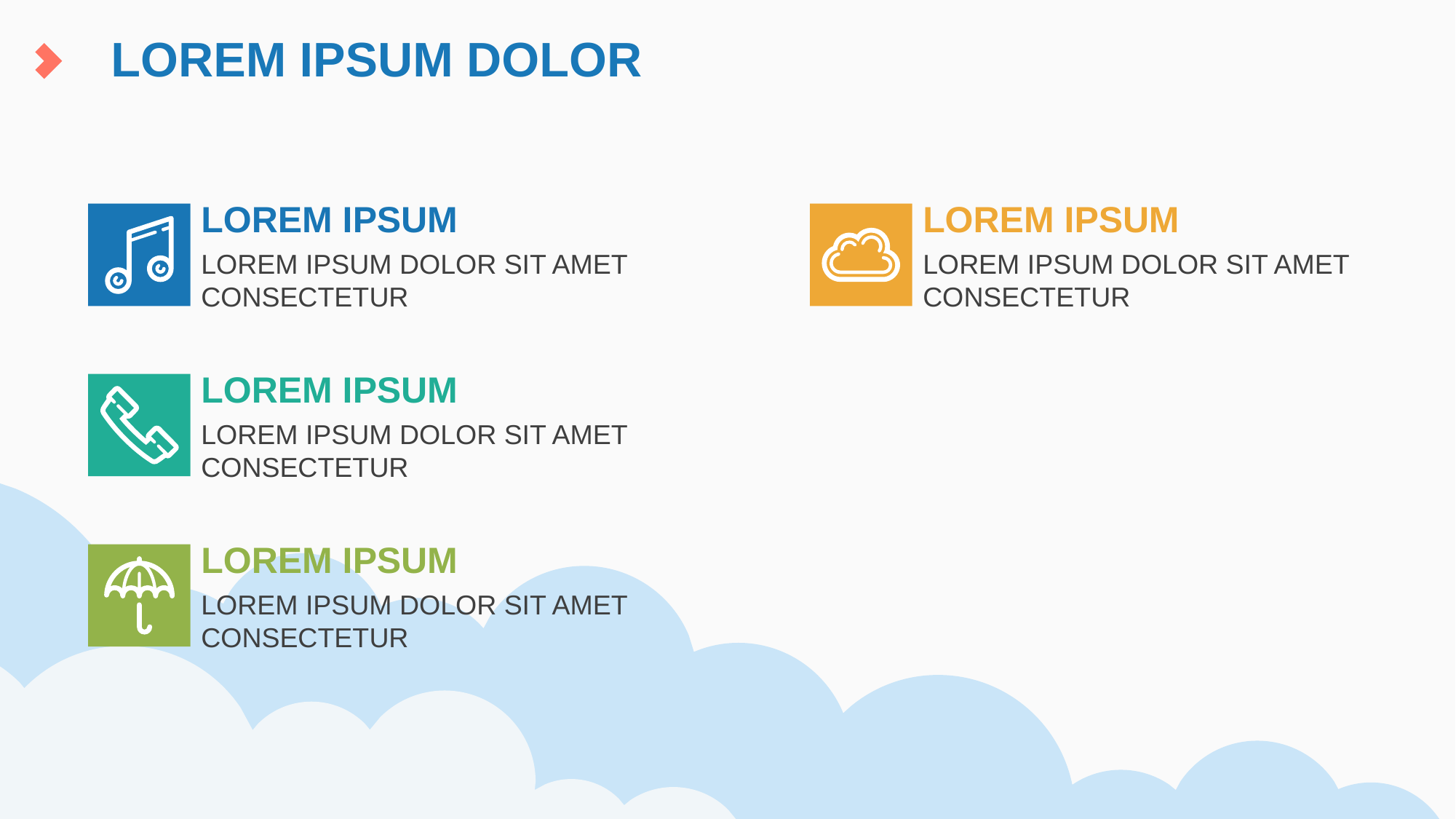

# LOREM IPSUM DOLOR
LOREM IPSUM
LOREM IPSUM

LOREM IPSUM DOLOR SIT AMET CONSECTETUR
LOREM IPSUM DOLOR SIT AMET CONSECTETUR
LOREM IPSUM

LOREM IPSUM DOLOR SIT AMET CONSECTETUR
LOREM IPSUM

LOREM IPSUM DOLOR SIT AMET CONSECTETUR